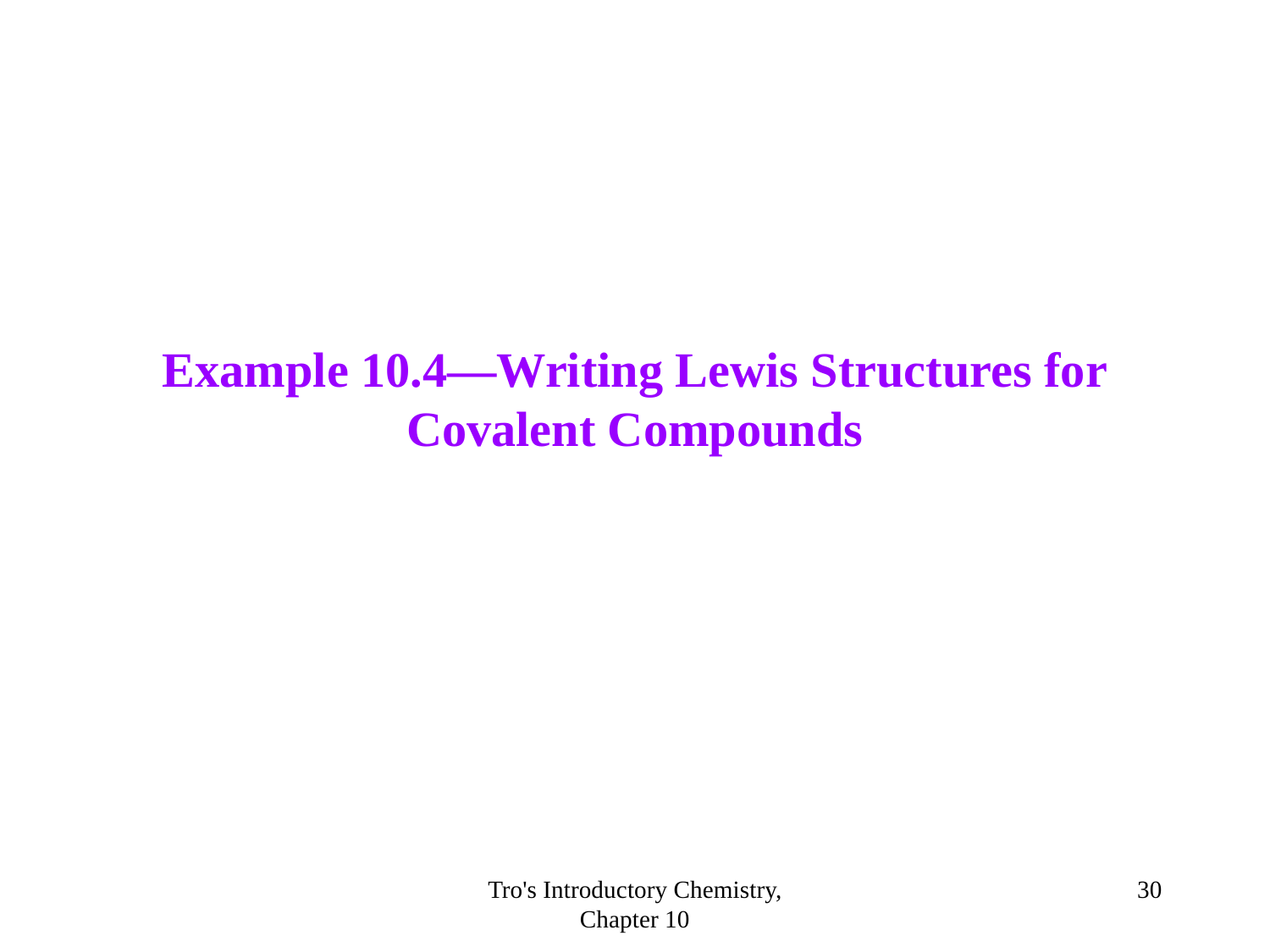

Example 10.4—Writing Lewis Structures for
Covalent Compounds
Tro's Introductory Chemistry, Chapter 10
30